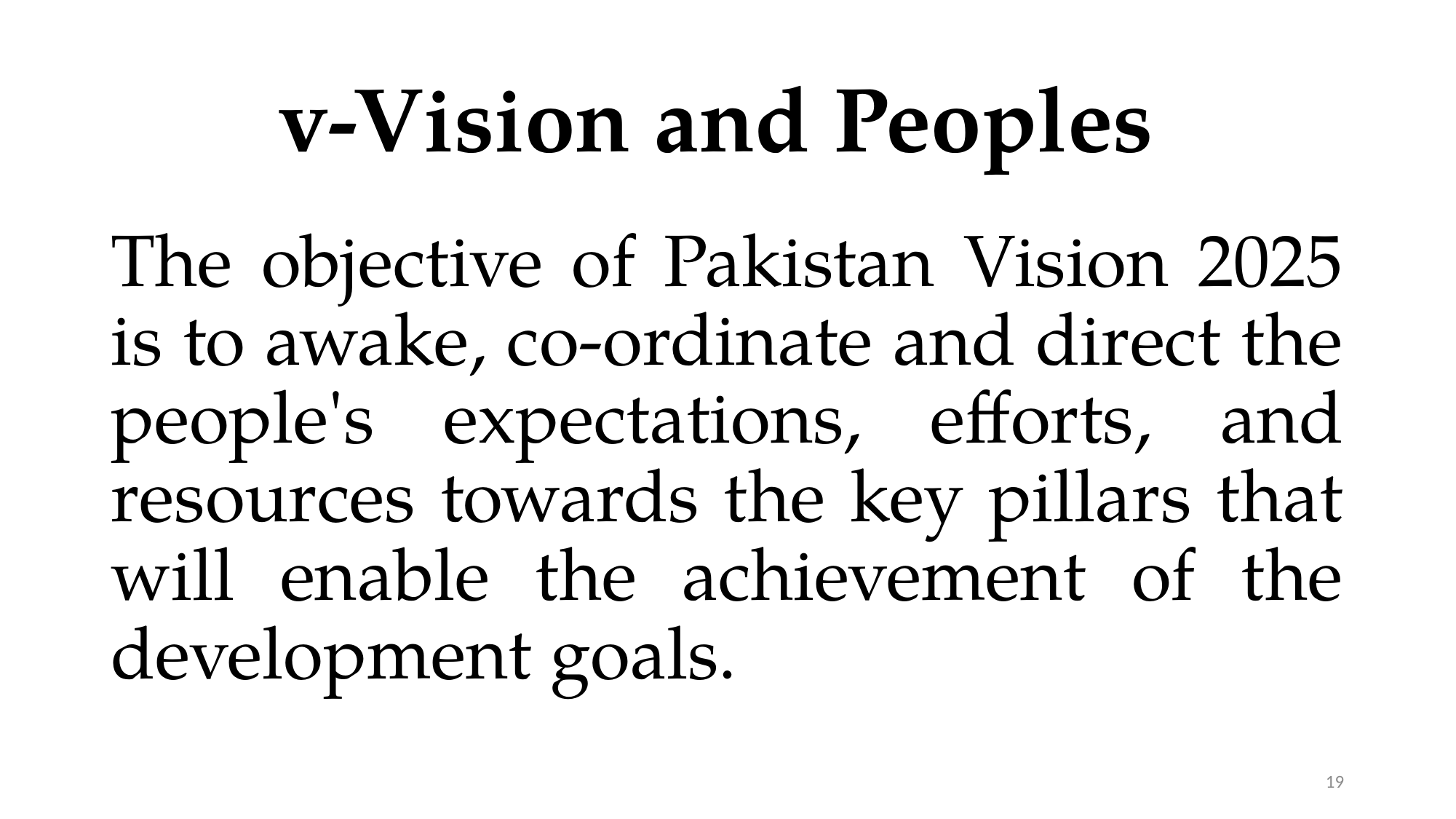

# v-Vision and Peoples
The objective of Pakistan Vision 2025 is to awake, co-ordinate and direct the people's expectations, efforts, and resources towards the key pillars that will enable the achievement of the development goals.
19